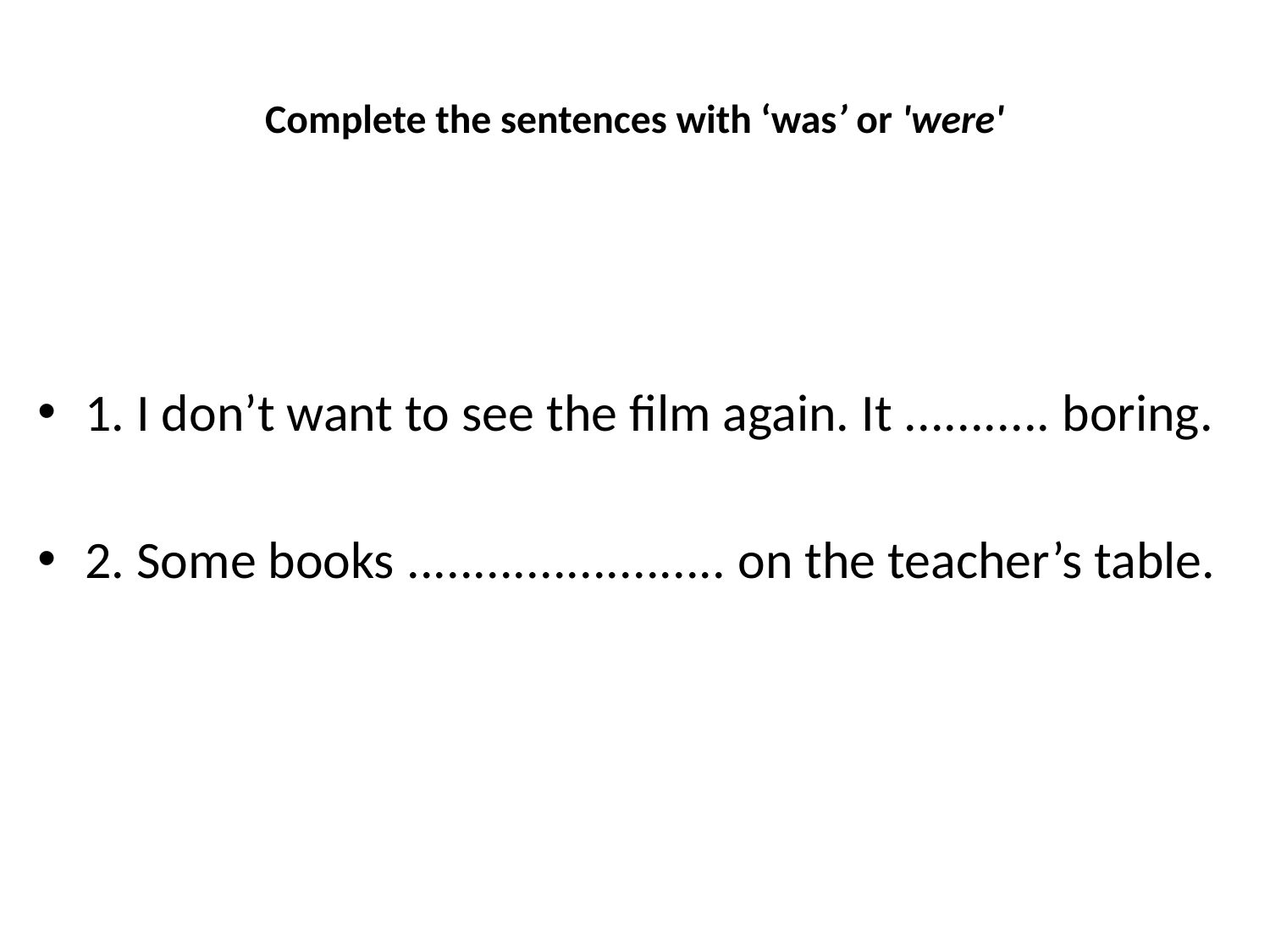

# Complete the sentences with ‘was’ or 'were'

1. I don’t want to see the film again. It ........... boring.

2. Some books ........................ on the teacher’s table.